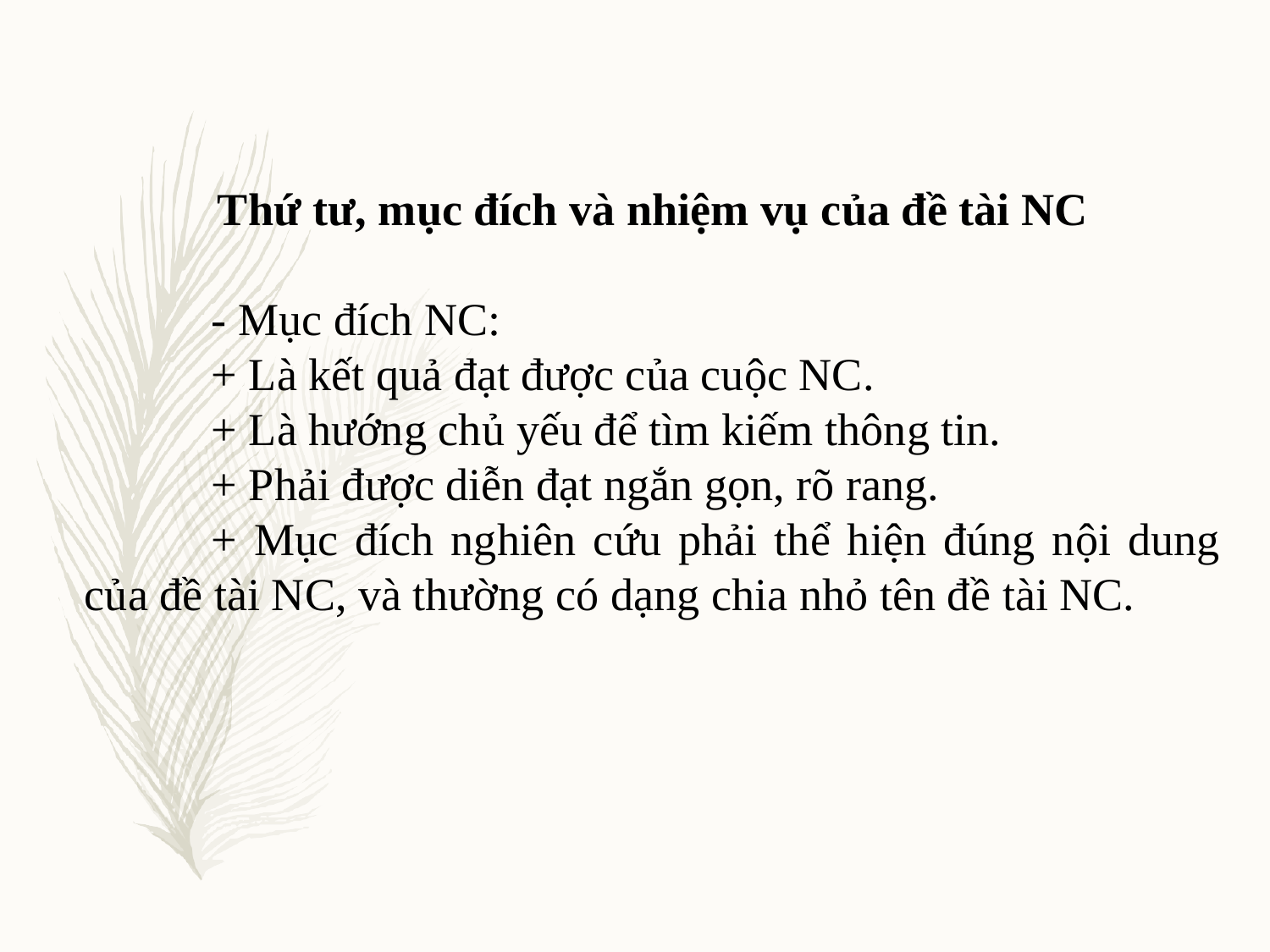

Thứ tư, mục đích và nhiệm vụ của đề tài NC

	- Mục đích NC:
	+ Là kết quả đạt được của cuộc NC.
	+ Là hướng chủ yếu để tìm kiếm thông tin.
	+ Phải được diễn đạt ngắn gọn, rõ rang.
	+ Mục đích nghiên cứu phải thể hiện đúng nội dung của đề tài NC, và thường có dạng chia nhỏ tên đề tài NC.